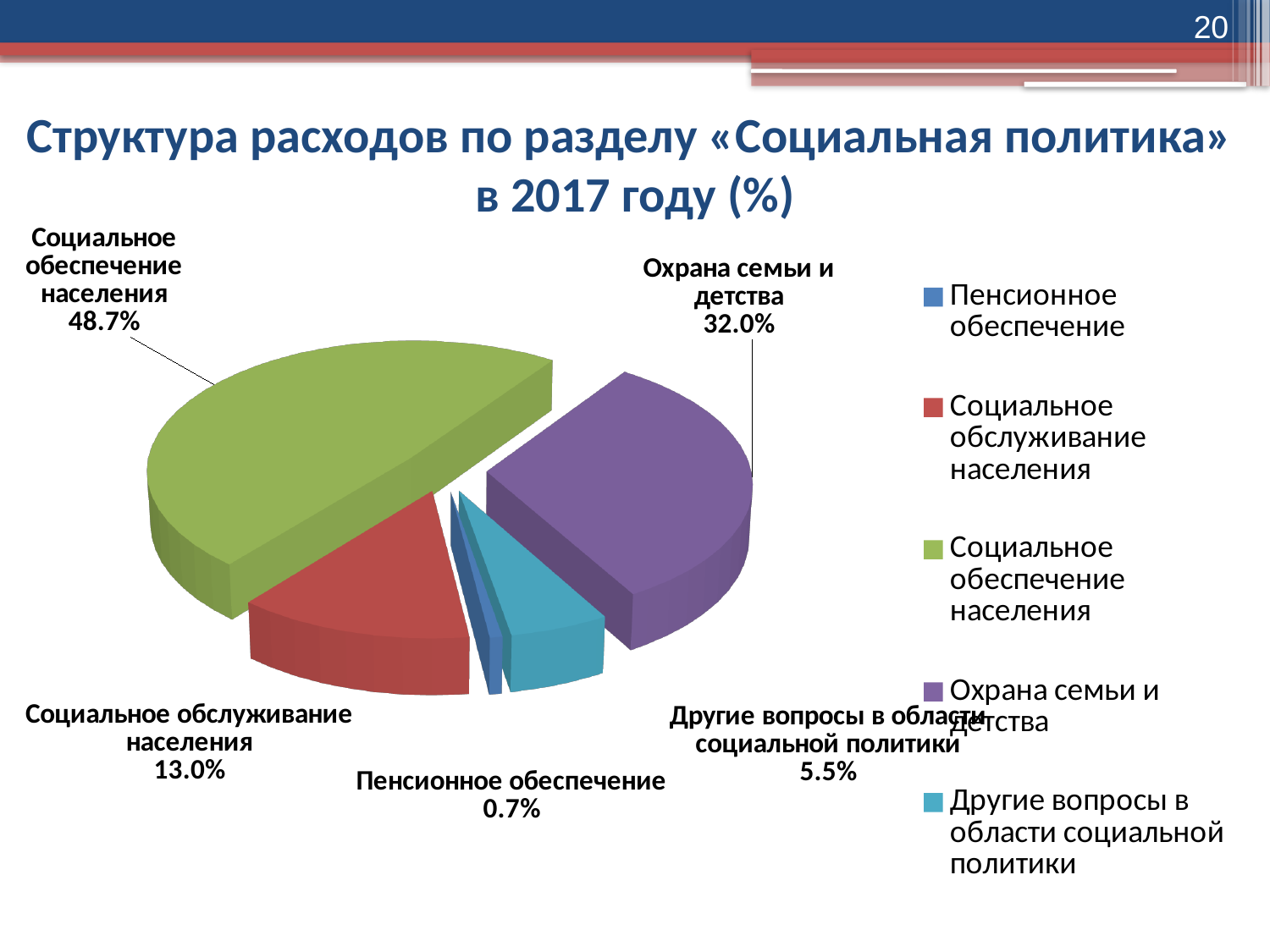

20
# Структура расходов по разделу «Социальная политика» в 2017 году (%)

[unsupported chart]